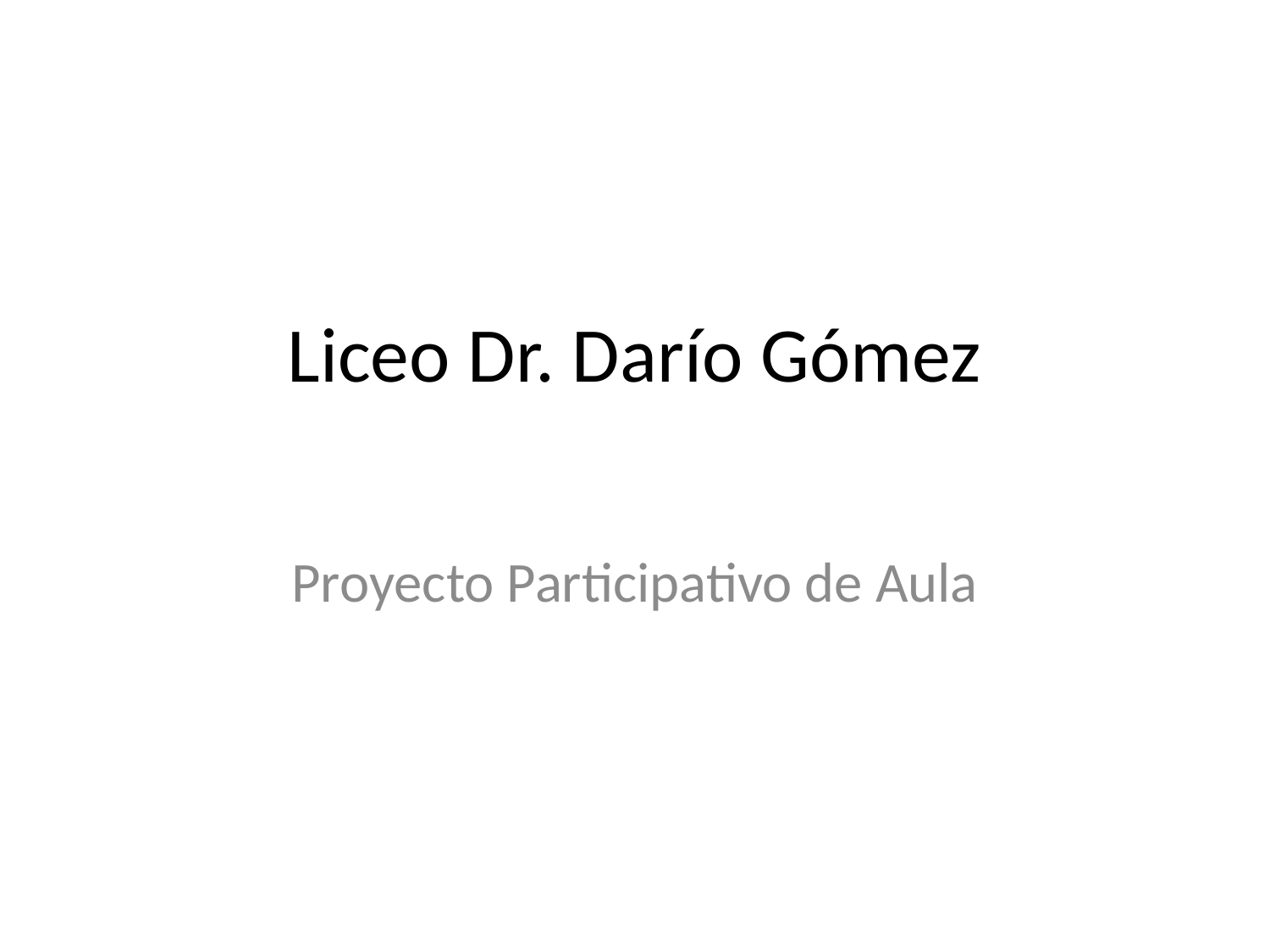

# Liceo Dr. Darío Gómez
Proyecto Participativo de Aula